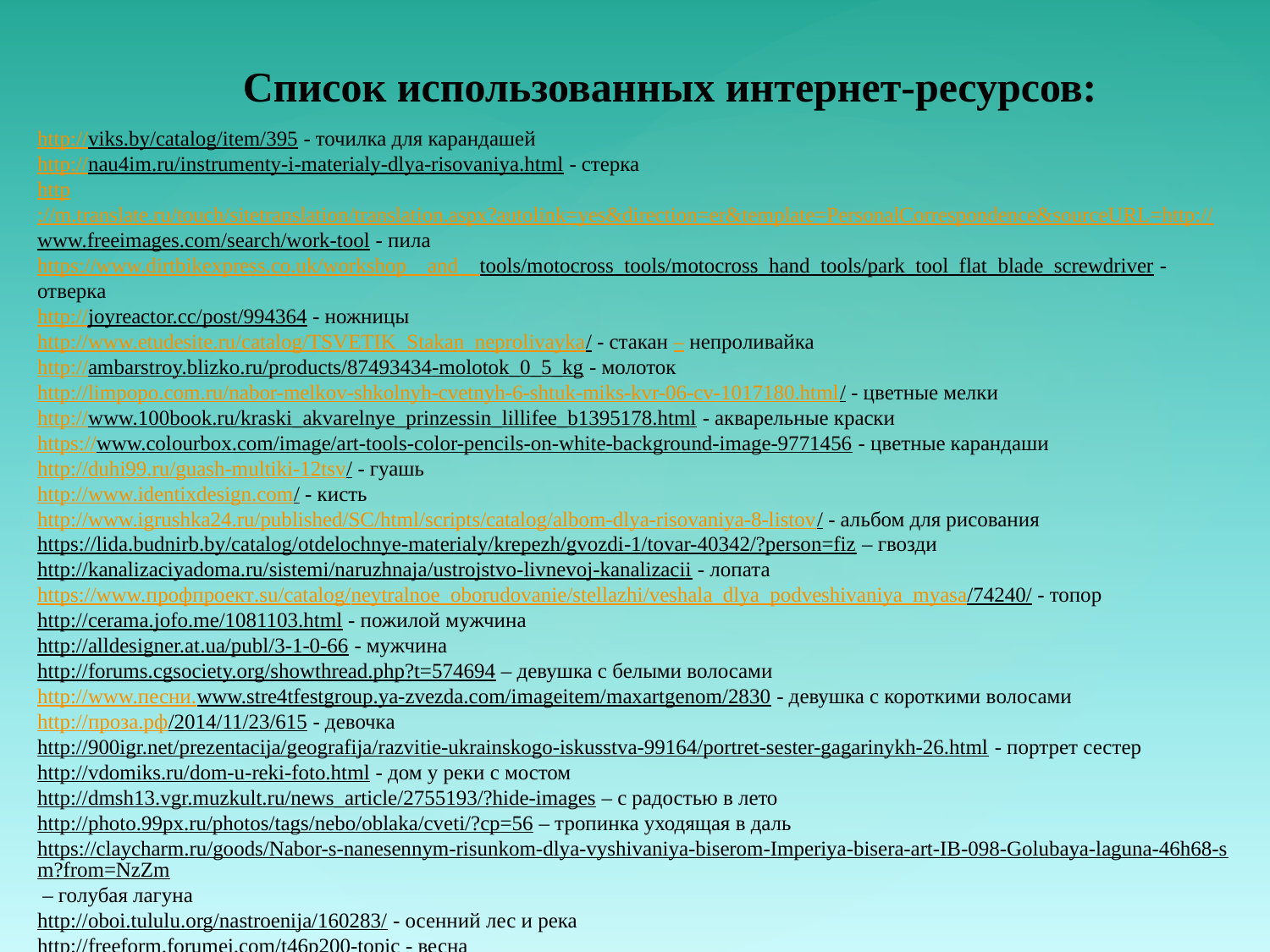

Список использованных интернет-ресурсов:

http://viks.by/catalog/item/395 - точилка для карандашей
http://nau4im.ru/instrumenty-i-materialy-dlya-risovaniya.html - стерка
http://m.translate.ru/touch/sitetranslation/translation.aspx?autolink=yes&direction=er&template=PersonalCorrespondence&sourceURL=http://www.freeimages.com/search/work-tool - пила
https://www.dirtbikexpress.co.uk/workshop__and__tools/motocross_tools/motocross_hand_tools/park_tool_flat_blade_screwdriver - отверка
http://joyreactor.cc/post/994364 - ножницы
http://www.etudesite.ru/catalog/TSVETIK_Stakan_neprolivayka/ - стакан – непроливайка
http://ambarstroy.blizko.ru/products/87493434-molotok_0_5_kg - молоток
http://limpopo.com.ru/nabor-melkov-shkolnyh-cvetnyh-6-shtuk-miks-kvr-06-cv-1017180.html/ - цветные мелки
http://www.100book.ru/kraski_akvarelnye_prinzessin_lillifee_b1395178.html - акварельные краски
https://www.colourbox.com/image/art-tools-color-pencils-on-white-background-image-9771456 - цветные карандаши
http://duhi99.ru/guash-multiki-12tsv/ - гуашь
http://www.identixdesign.com/ - кисть
http://www.igrushka24.ru/published/SC/html/scripts/catalog/albom-dlya-risovaniya-8-listov/ - альбом для рисования
https://lida.budnirb.by/catalog/otdelochnye-materialy/krepezh/gvozdi-1/tovar-40342/?person=fiz – гвозди
http://kanalizaciyadoma.ru/sistemi/naruzhnaja/ustrojstvo-livnevoj-kanalizacii - лопата
https://www.профпроект.su/catalog/neytralnoe_oborudovanie/stellazhi/veshala_dlya_podveshivaniya_myasa/74240/ - топор
http://cerama.jofo.me/1081103.html - пожилой мужчина
http://alldesigner.at.ua/publ/3-1-0-66 - мужчина
http://forums.cgsociety.org/showthread.php?t=574694 – девушка с белыми волосами
http://www.песни.www.stre4tfestgroup.ya-zvezda.com/imageitem/maxartgenom/2830 - девушка с короткими волосами
http://проза.рф/2014/11/23/615 - девочка
http://900igr.net/prezentacija/geografija/razvitie-ukrainskogo-iskusstva-99164/portret-sester-gagarinykh-26.html - портрет сестер
http://vdomiks.ru/dom-u-reki-foto.html - дом у реки с мостом
http://dmsh13.vgr.muzkult.ru/news_article/2755193/?hide-images – с радостью в лето
http://photo.99px.ru/photos/tags/nebo/oblaka/cveti/?cp=56 – тропинка уходящая в даль
https://claycharm.ru/goods/Nabor-s-nanesennym-risunkom-dlya-vyshivaniya-biserom-Imperiya-bisera-art-IB-098-Golubaya-laguna-46h68-sm?from=NzZm – голубая лагуна
http://oboi.tululu.org/nastroenija/160283/ - осенний лес и река
http://freeform.forumei.com/t46p200-topic - весна